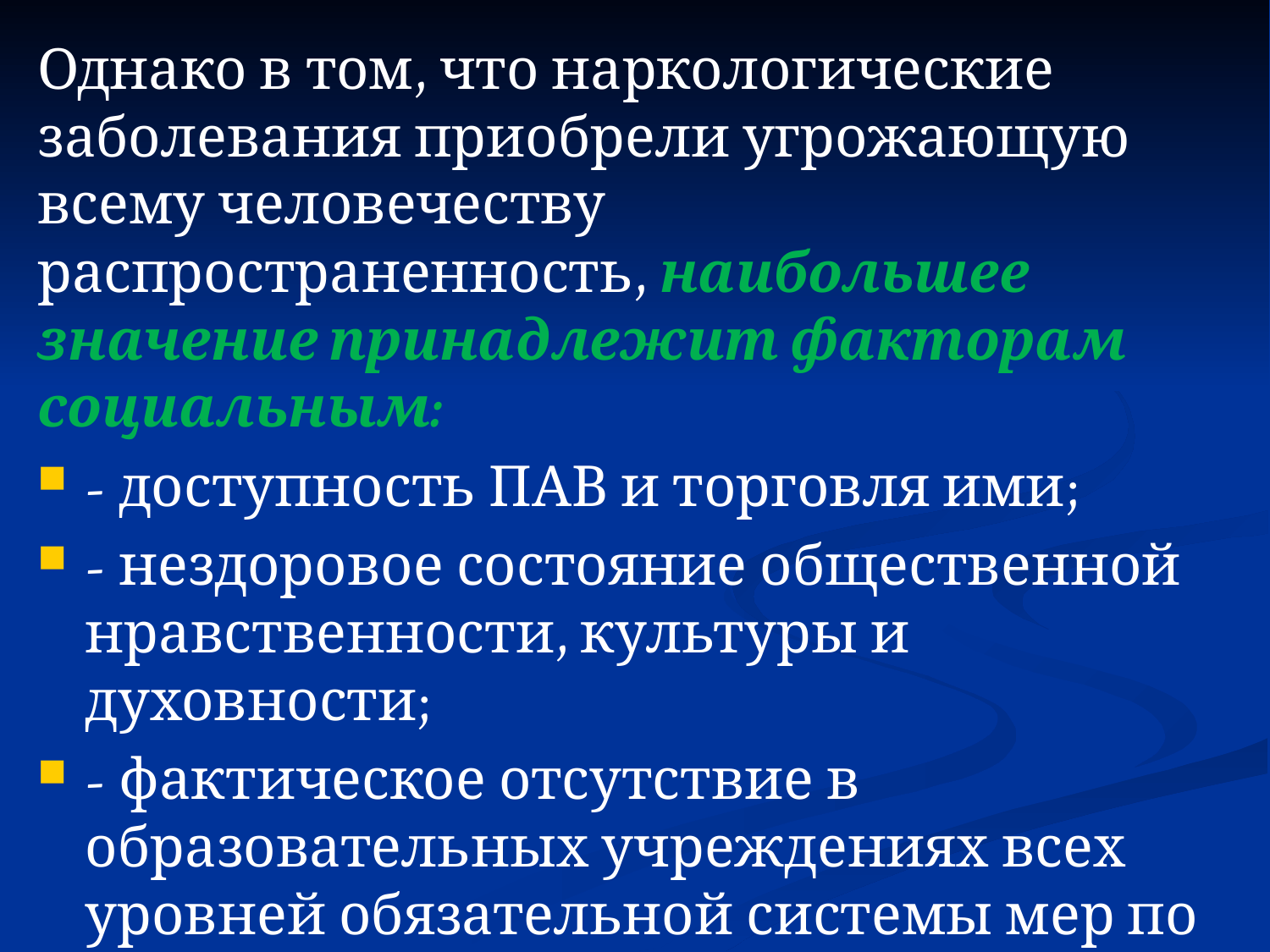

Однако в том, что наркологические заболевания приобрели угрожающую всему человечеству распространенность, наибольшее значение принадлежит факторам социальным:
- доступность ПАВ и торговля ими;
- нездоровое состояние общественной нравственности, культуры и духовности;
- фактическое отсутствие в образовательных учреждениях всех уровней обязательной системы мер по воспитанию личности детей и подростков;